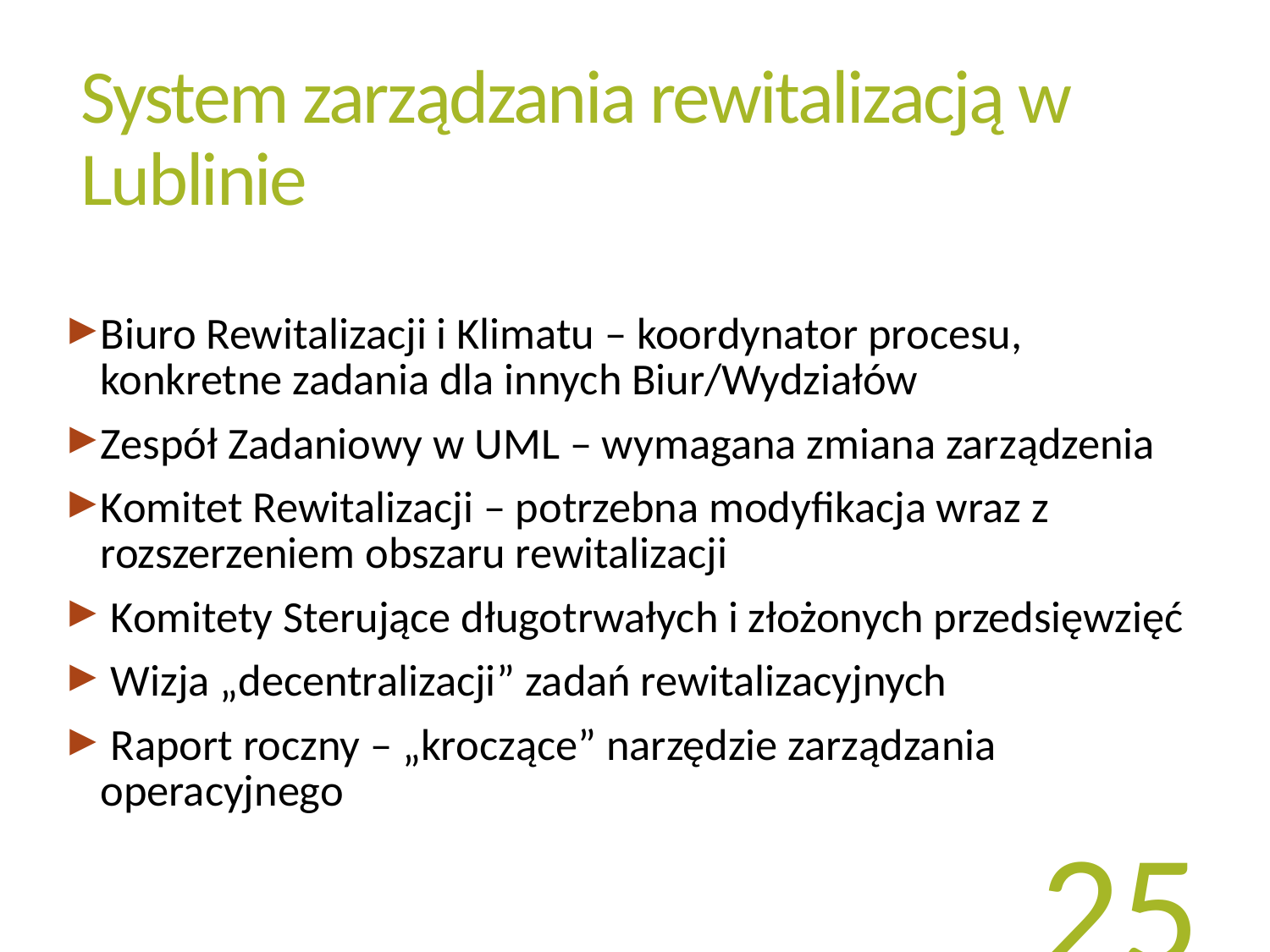

System zarządzania rewitalizacją w Lublinie

Biuro Rewitalizacji i Klimatu – koordynator procesu, konkretne zadania dla innych Biur/Wydziałów
Zespół Zadaniowy w UML – wymagana zmiana zarządzenia
Komitet Rewitalizacji – potrzebna modyfikacja wraz z rozszerzeniem obszaru rewitalizacji
 Komitety Sterujące długotrwałych i złożonych przedsięwzięć
 Wizja „decentralizacji” zadań rewitalizacyjnych
 Raport roczny – „kroczące” narzędzie zarządzania operacyjnego
25